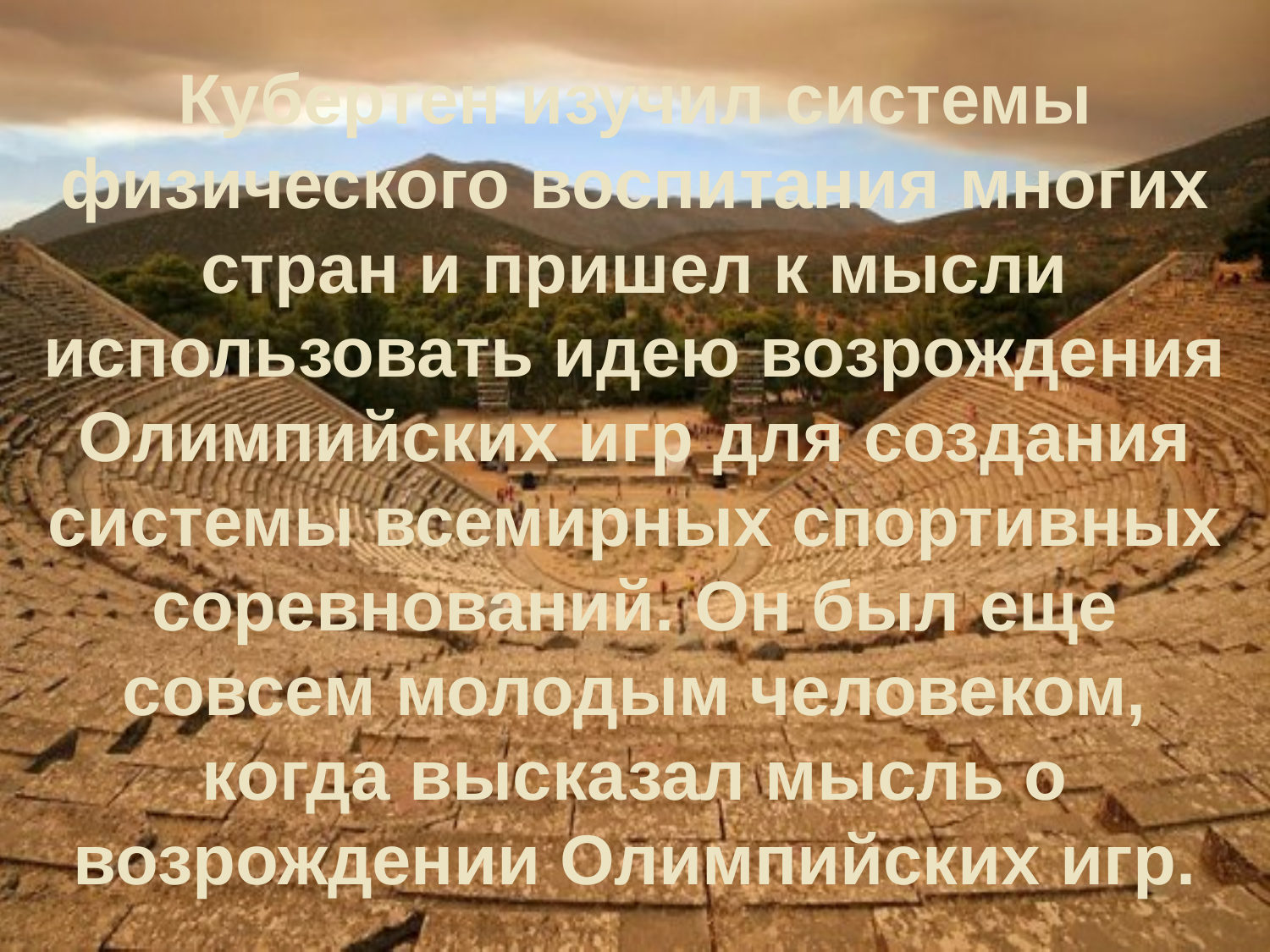

# Кубертен изучил системы физического воспитания многих стран и пришел к мысли использовать идею возрождения Олимпийских игр для создания системы всемирных спортивных соревнований. Он был еще совсем молодым человеком, когда высказал мысль о возрождении Олимпийских игр.